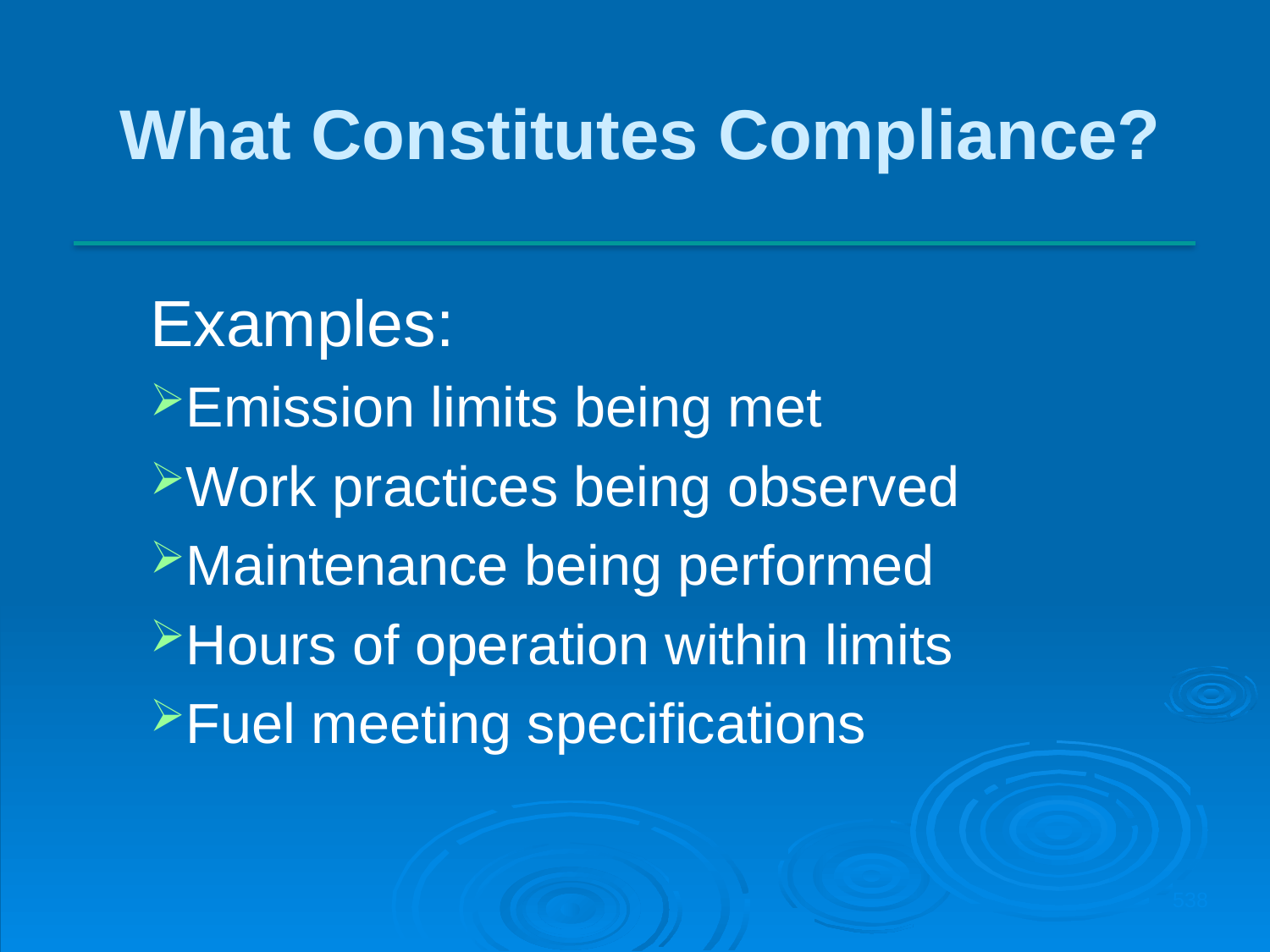

What Constitutes Compliance?
Examples:
Emission limits being met
Work practices being observed
Maintenance being performed
Hours of operation within limits
Fuel meeting specifications
538